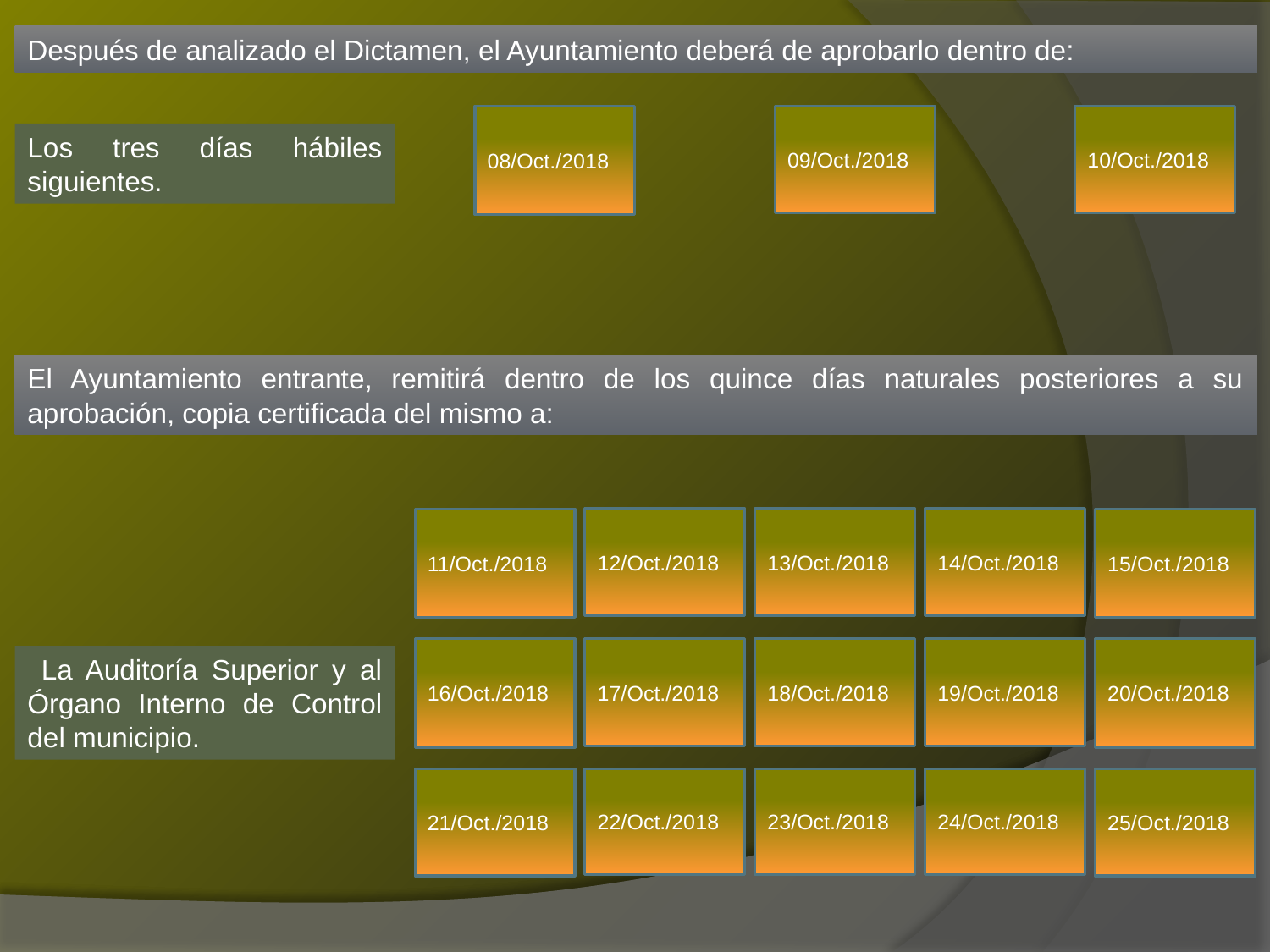

Después de analizado el Dictamen, el Ayuntamiento deberá de aprobarlo dentro de:
08/Oct./2018
09/Oct./2018
10/Oct./2018
Los tres días hábiles siguientes.
El Ayuntamiento entrante, remitirá dentro de los quince días naturales posteriores a su aprobación, copia certificada del mismo a:
11/Oct./2018
12/Oct./2018
13/Oct./2018
14/Oct./2018
15/Oct./2018
16/Oct./2018
17/Oct./2018
18/Oct./2018
19/Oct./2018
20/Oct./2018
 La Auditoría Superior y al Órgano Interno de Control del municipio.
21/Oct./2018
22/Oct./2018
23/Oct./2018
24/Oct./2018
25/Oct./2018